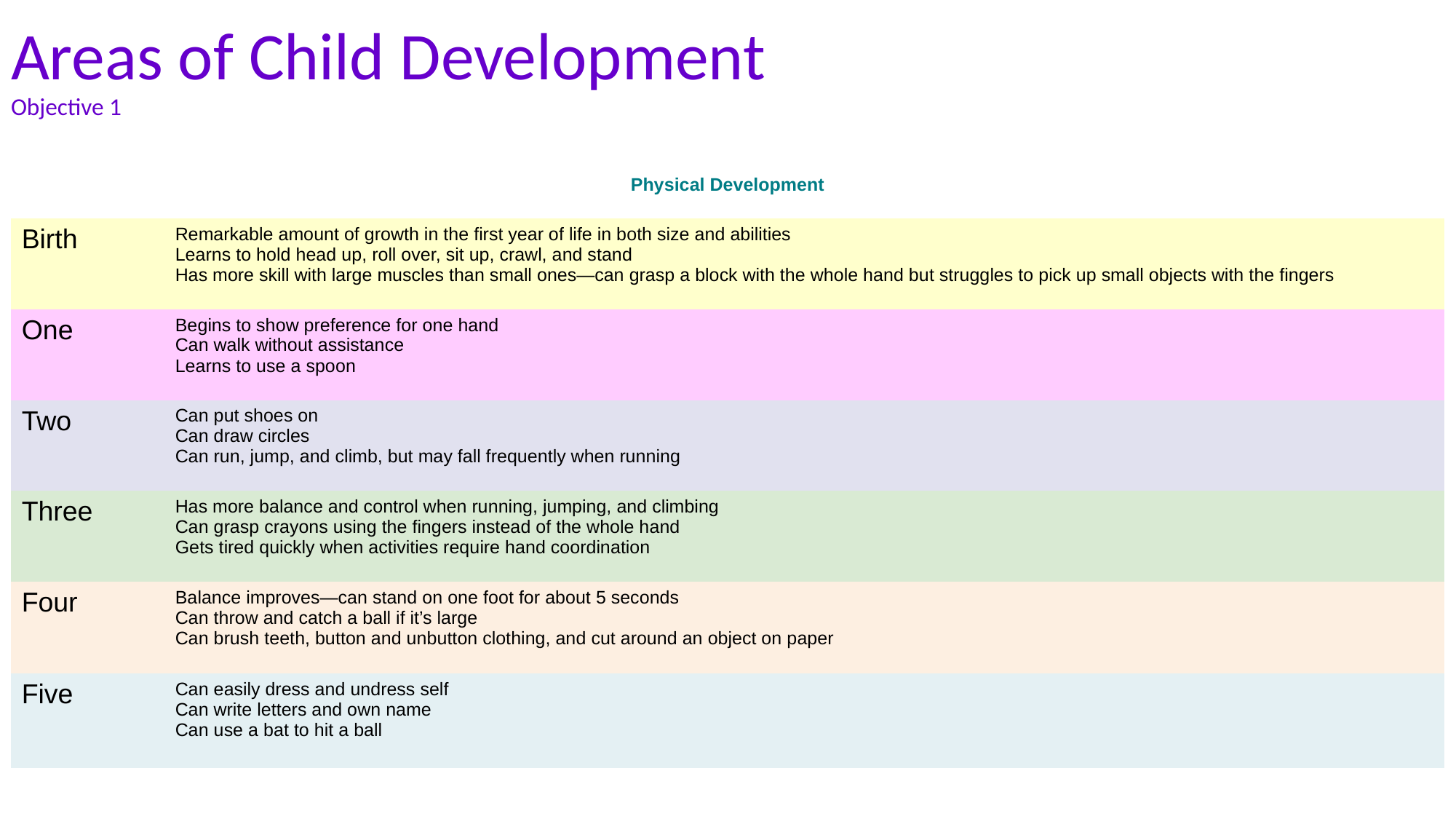

# Areas of Child Development Objective 1
| Physical Development |  |
| --- | --- |
| Birth | Remarkable amount of growth in the first year of life in both size and abilities Learns to hold head up, roll over, sit up, crawl, and stand Has more skill with large muscles than small ones—can grasp a block with the whole hand but struggles to pick up small objects with the fingers |
| One | Begins to show preference for one hand Can walk without assistance Learns to use a spoon |
| Two | Can put shoes on Can draw circles Can run, jump, and climb, but may fall frequently when running |
| Three | Has more balance and control when running, jumping, and climbing Can grasp crayons using the fingers instead of the whole hand Gets tired quickly when activities require hand coordination |
| Four | Balance improves—can stand on one foot for about 5 seconds Can throw and catch a ball if it’s large Can brush teeth, button and unbutton clothing, and cut around an object on paper |
| Five | Can easily dress and undress self Can write letters and own name Can use a bat to hit a ball |